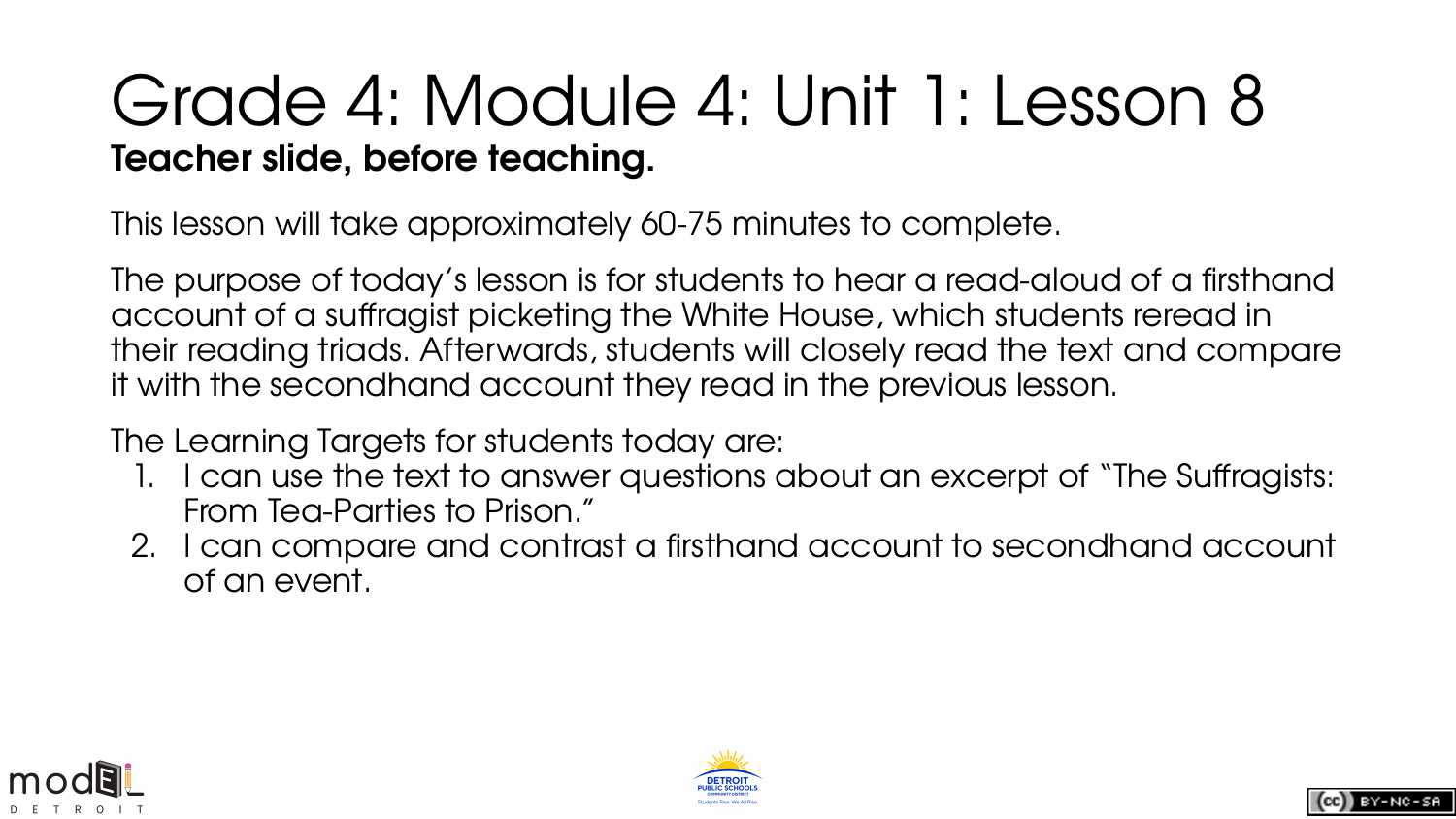

# Grade 4: Module 4: Unit 1: Lesson 8
Teacher slide, before teaching.
This lesson will take approximately 60-75 minutes to complete.

The purpose of today’s lesson is for students to hear a read-aloud of a firsthand account of a suffragist picketing the White House, which students reread in their reading triads. Afterwards, students will closely read the text and compare it with the secondhand account they read in the previous lesson.

The Learning Targets for students today are:
I can use the text to answer questions about an excerpt of “The Suffragists: From Tea-Parties to Prison.”
I can compare and contrast a firsthand account to secondhand account of an event.